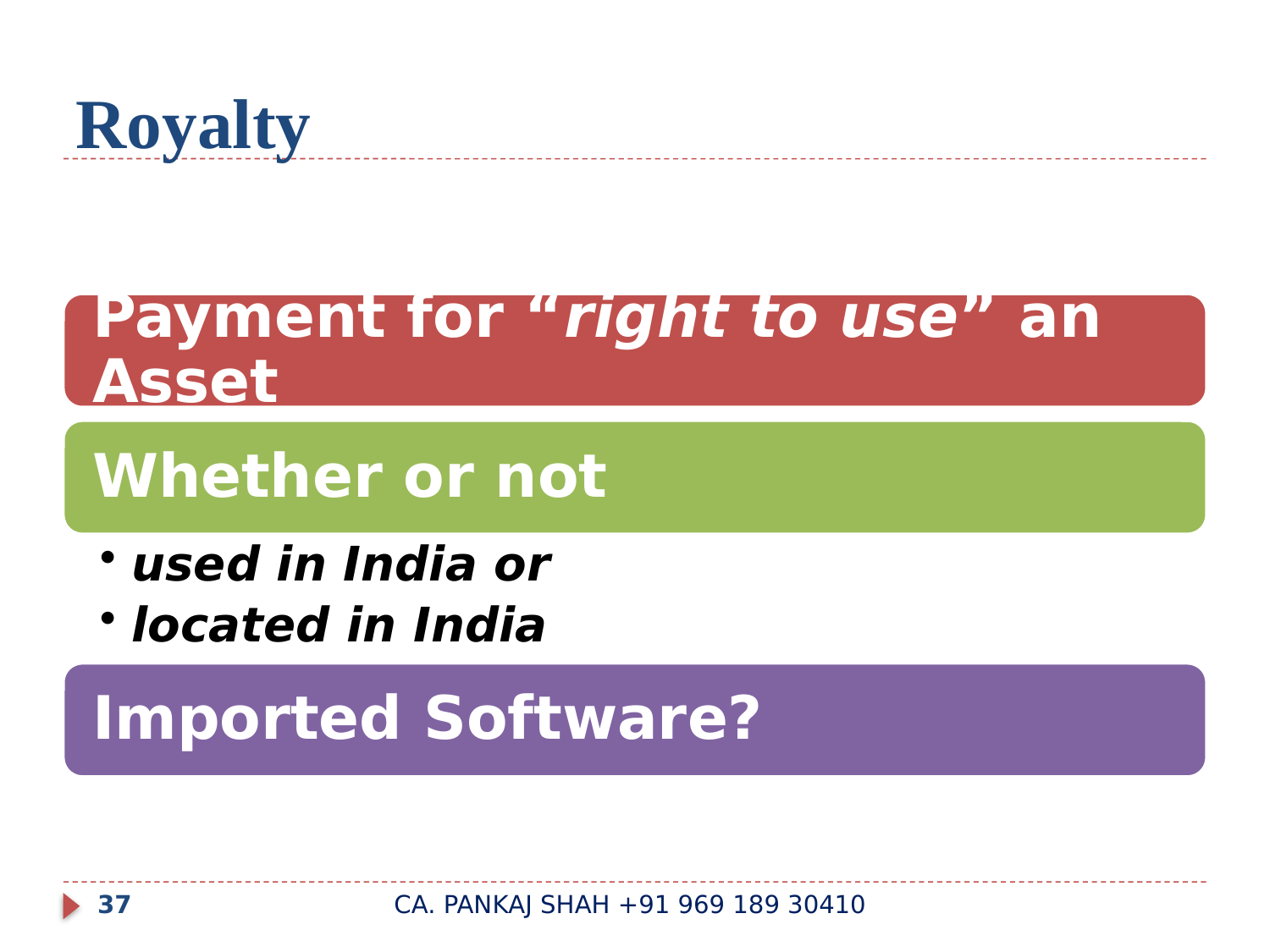

# Royalty
Payment for “right to use” an Asset
Whether or not
used in India or
located in India
Imported Software?
37
CA. PANKAJ SHAH +91 969 189 30410